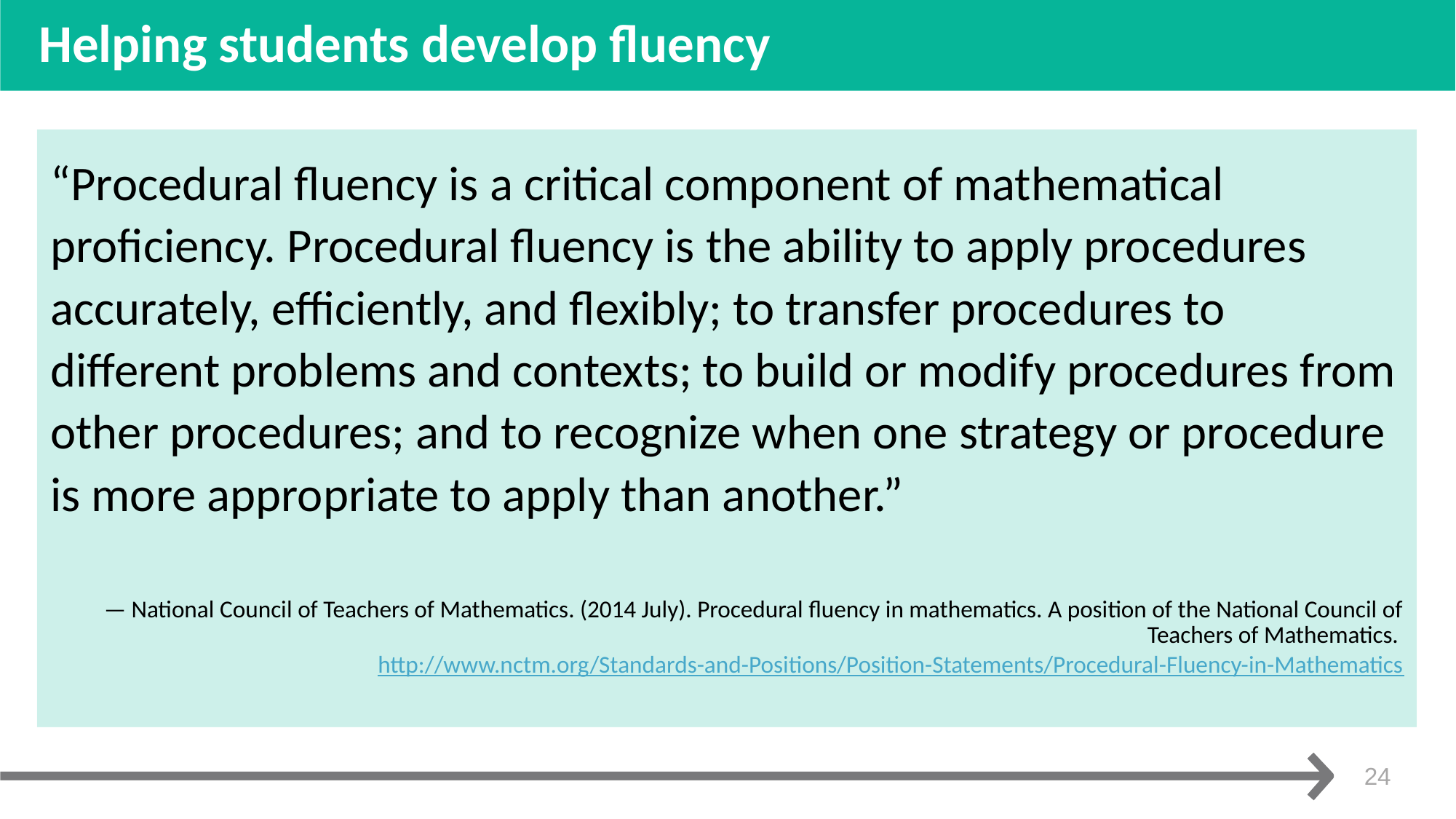

# Helping students develop fluency
“Procedural fluency is a critical component of mathematical proficiency. Procedural fluency is the ability to apply procedures accurately, efficiently, and flexibly; to transfer procedures to different problems and contexts; to build or modify procedures from other procedures; and to recognize when one strategy or procedure is more appropriate to apply than another.”

— National Council of Teachers of Mathematics. (2014 July). Procedural fluency in mathematics. A position of the National Council of Teachers of Mathematics.
http://www.nctm.org/Standards-and-Positions/Position-Statements/Procedural-Fluency-in-Mathematics

24